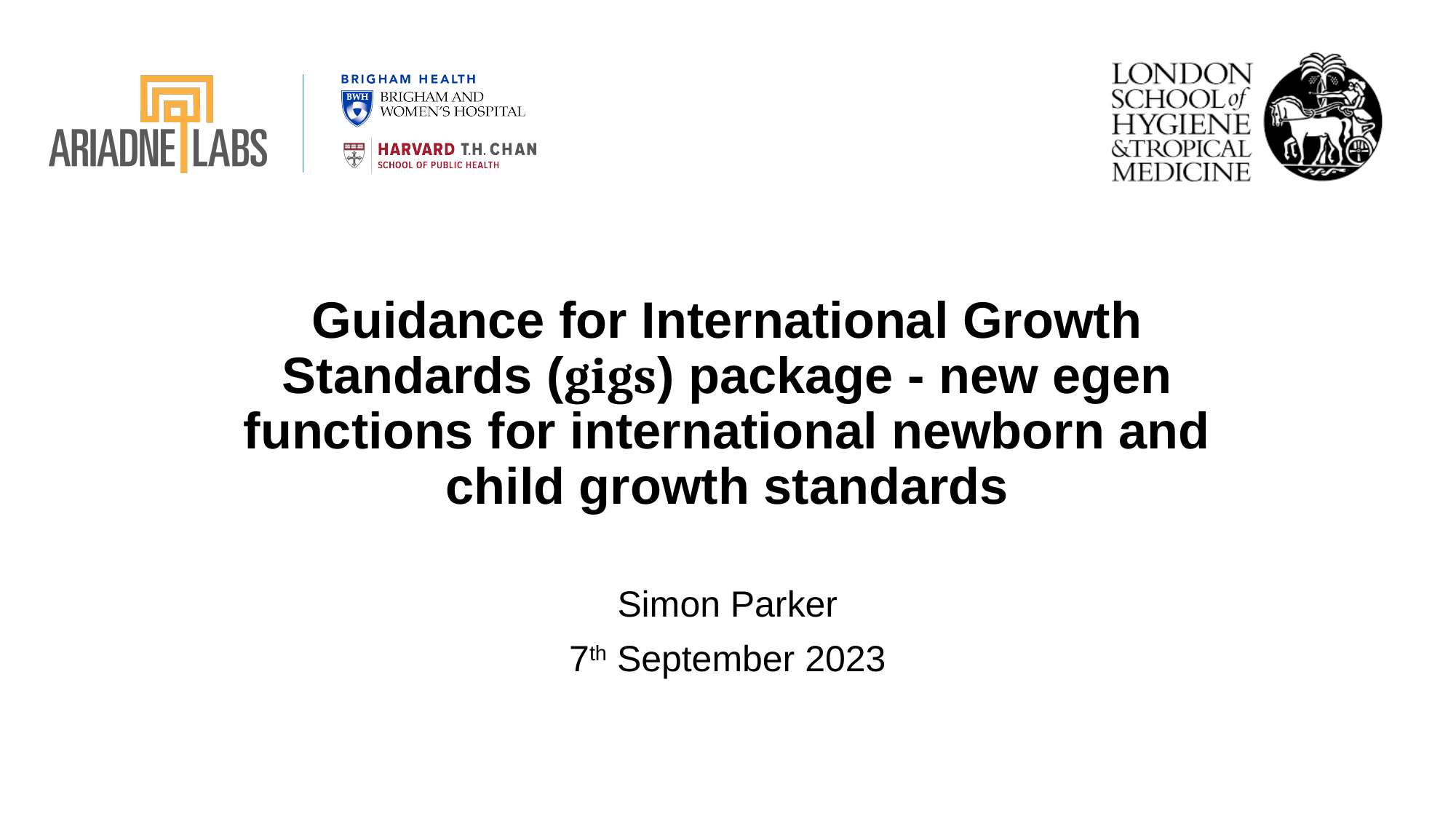

# Guidance for International Growth Standards (gigs) package - new egen functions for international newborn and child growth standards
Simon Parker
7th September 2023